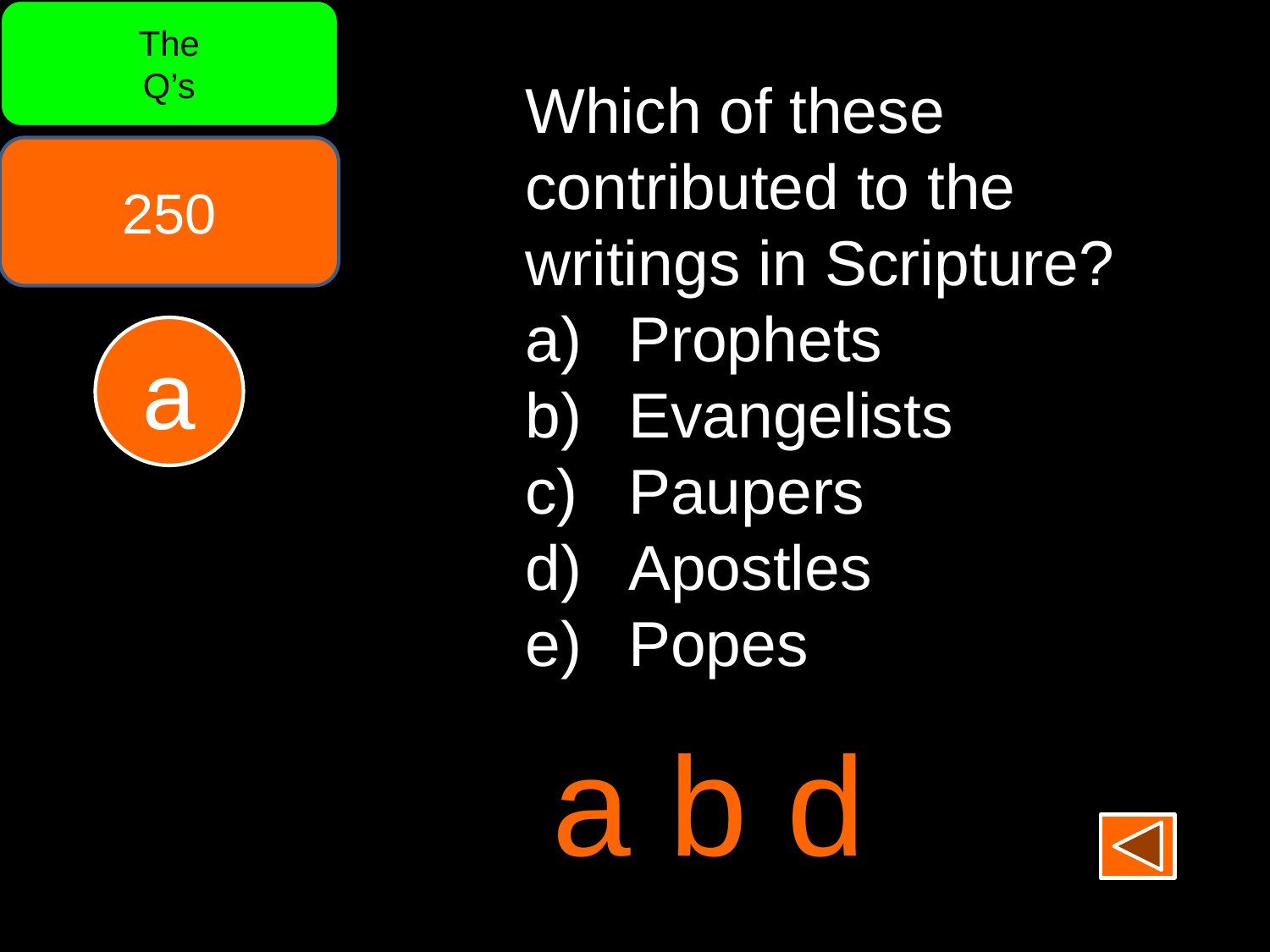

The
Q’s
Which of these
contributed to the
writings in Scripture?
Prophets
Evangelists
Paupers
Apostles
Popes
250
a
a b d